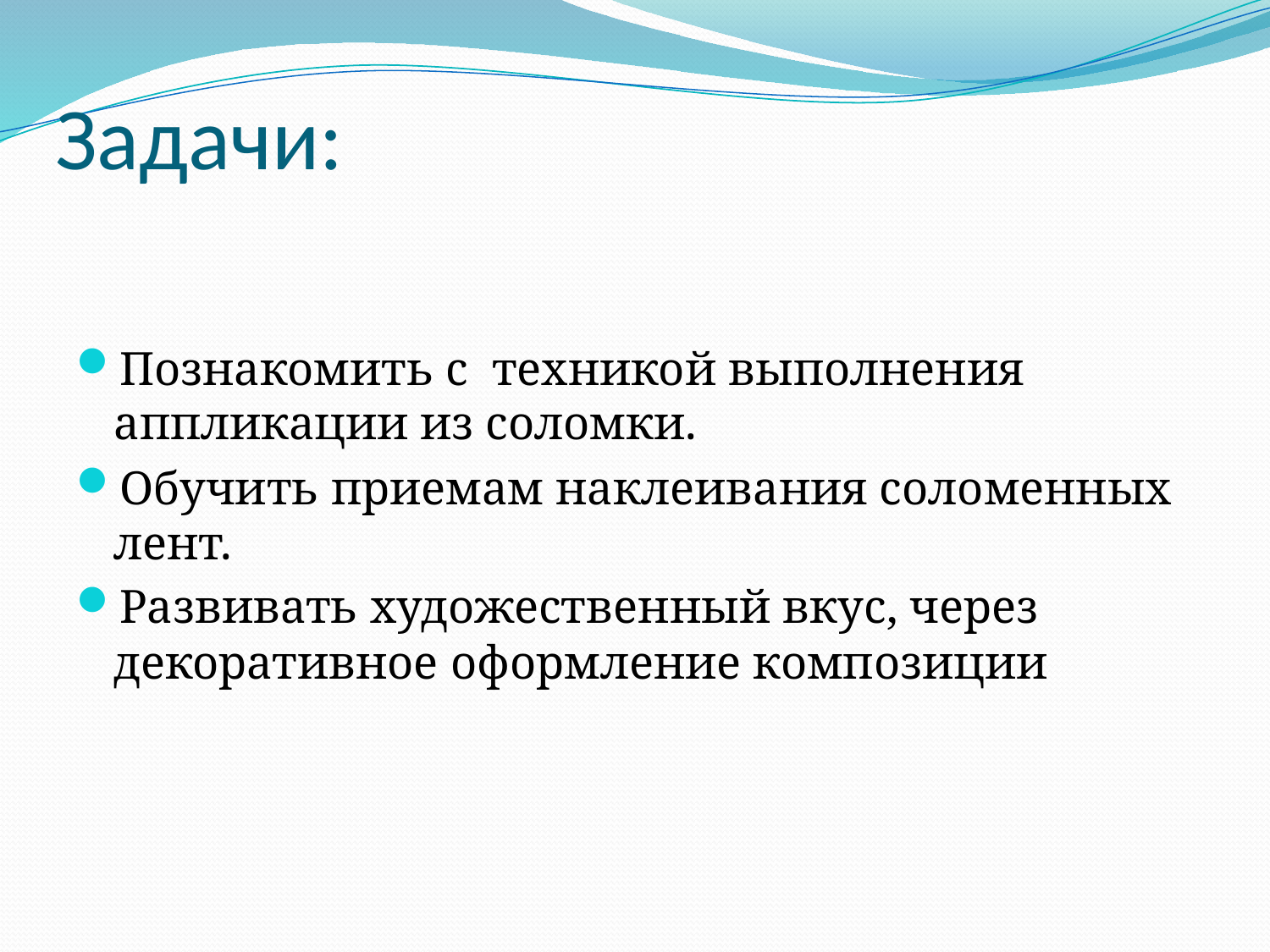

# Задачи:

Познакомить с  техникой выполнения аппликации из соломки.
Обучить приемам наклеивания соломенных лент.
Развивать художественный вкус, через декоративное оформление композиции